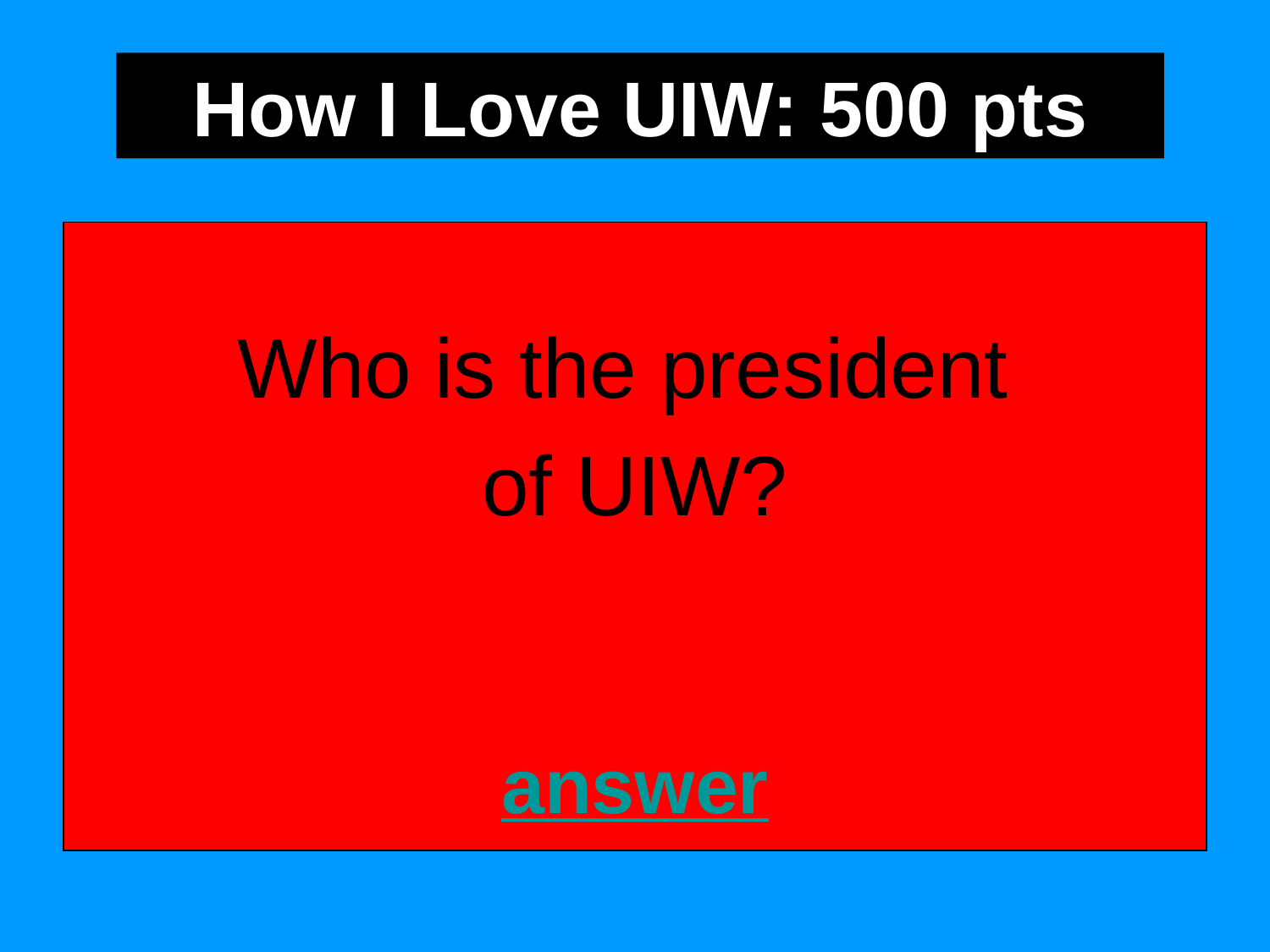

How I Love UIW: 500 pts

Who is the president
of UIW?
answer